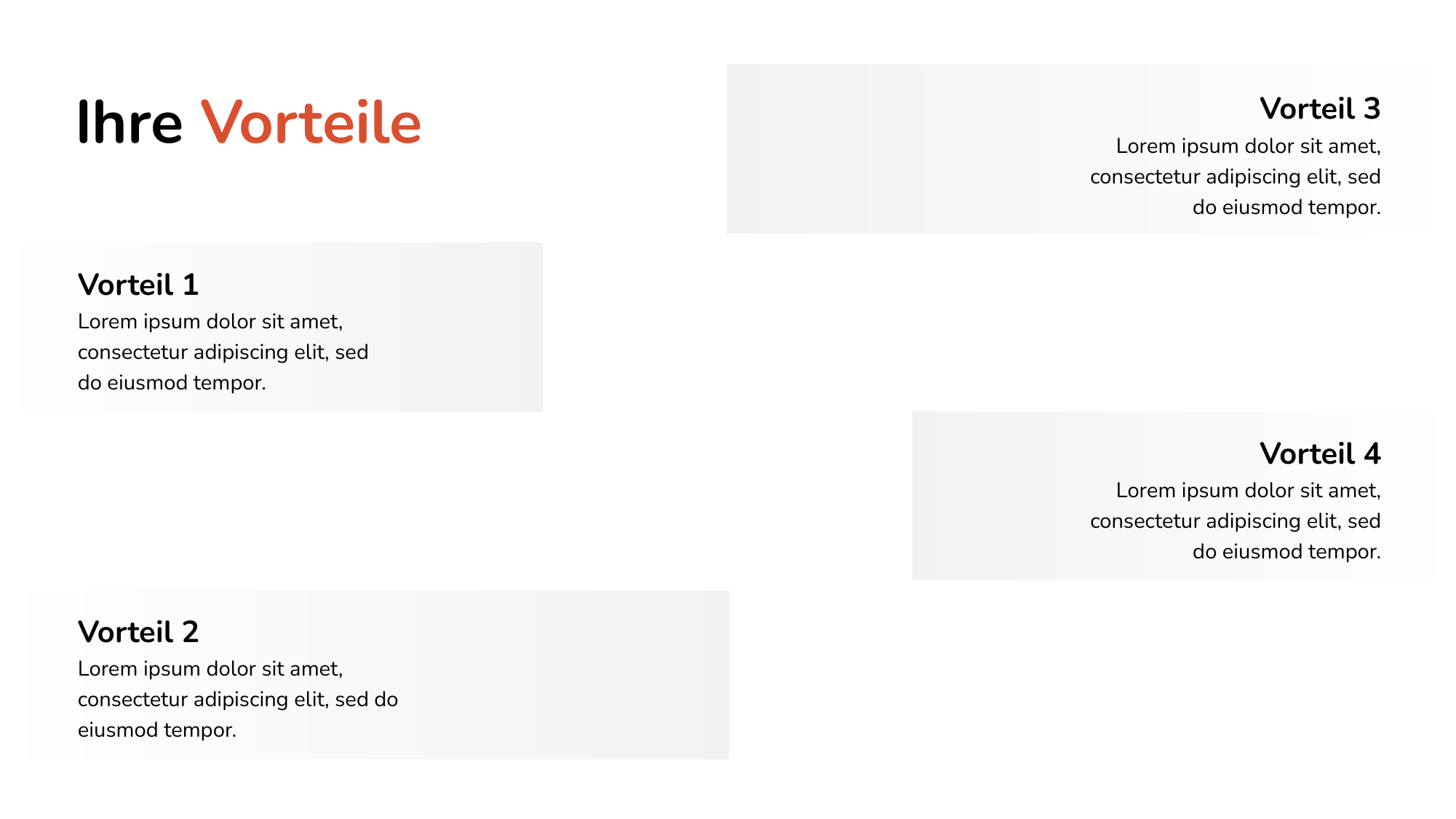

Vorteil 3
# Ihre Vorteile
Lorem ipsum dolor sit amet, consectetur adipiscing elit, sed do eiusmod tempor.

Vorteil 1
Lorem ipsum dolor sit amet, consectetur adipiscing elit, sed do eiusmod tempor.
Vorteil 4

Lorem ipsum dolor sit amet, consectetur adipiscing elit, sed do eiusmod tempor.
Vorteil 2

Lorem ipsum dolor sit amet, consectetur adipiscing elit, sed do eiusmod tempor.